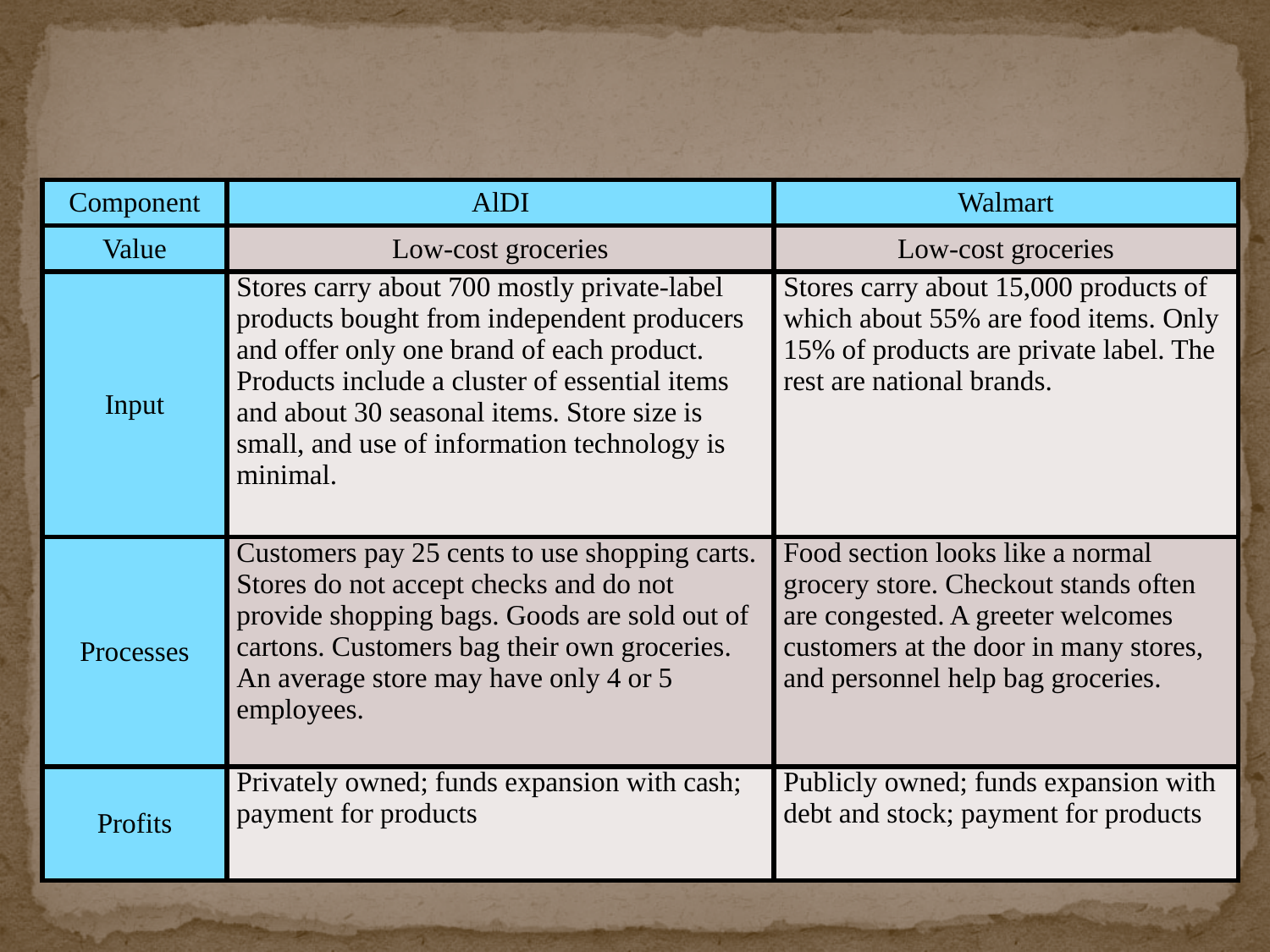

#
| Component | AlDI | Walmart |
| --- | --- | --- |
| Value | Low-cost groceries | Low-cost groceries |
| Input | Stores carry about 700 mostly private-label products bought from independent producers and offer only one brand of each product. Products include a cluster of essential items and about 30 seasonal items. Store size is small, and use of information technology is minimal. | Stores carry about 15,000 products of which about 55% are food items. Only 15% of products are private label. The rest are national brands. |
| Processes | Customers pay 25 cents to use shopping carts. Stores do not accept checks and do not provide shopping bags. Goods are sold out of cartons. Customers bag their own groceries. An average store may have only 4 or 5 employees. | Food section looks like a normal grocery store. Checkout stands often are congested. A greeter welcomes customers at the door in many stores, and personnel help bag groceries. |
| Profits | Privately owned; funds expansion with cash; payment for products | Publicly owned; funds expansion with debt and stock; payment for products |